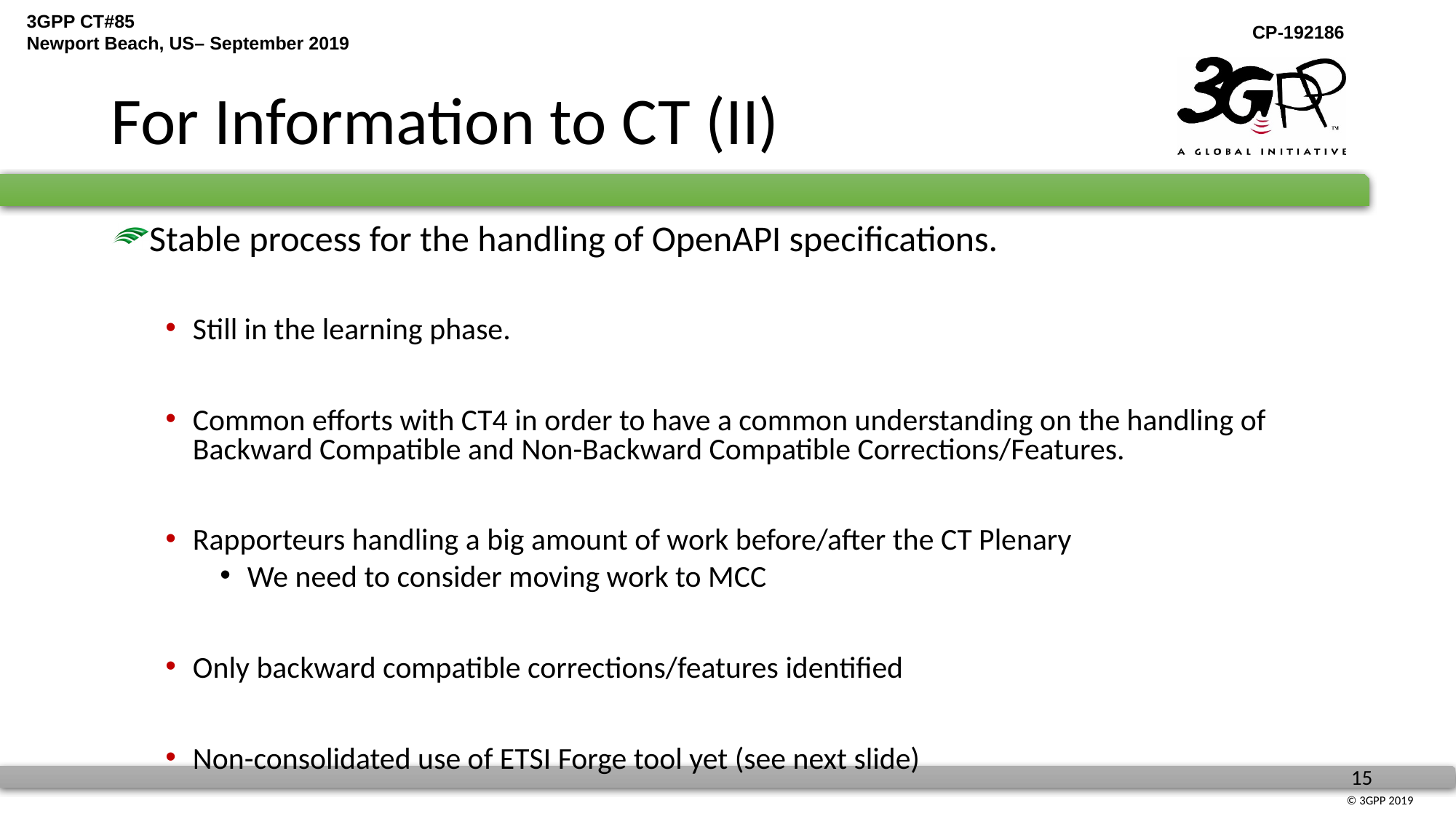

# For Information to CT (II)
Stable process for the handling of OpenAPI specifications.

Still in the learning phase.

Common efforts with CT4 in order to have a common understanding on the handling of Backward Compatible and Non-Backward Compatible Corrections/Features.

Rapporteurs handling a big amount of work before/after the CT Plenary
We need to consider moving work to MCC

Only backward compatible corrections/features identified

Non-consolidated use of ETSI Forge tool yet (see next slide)